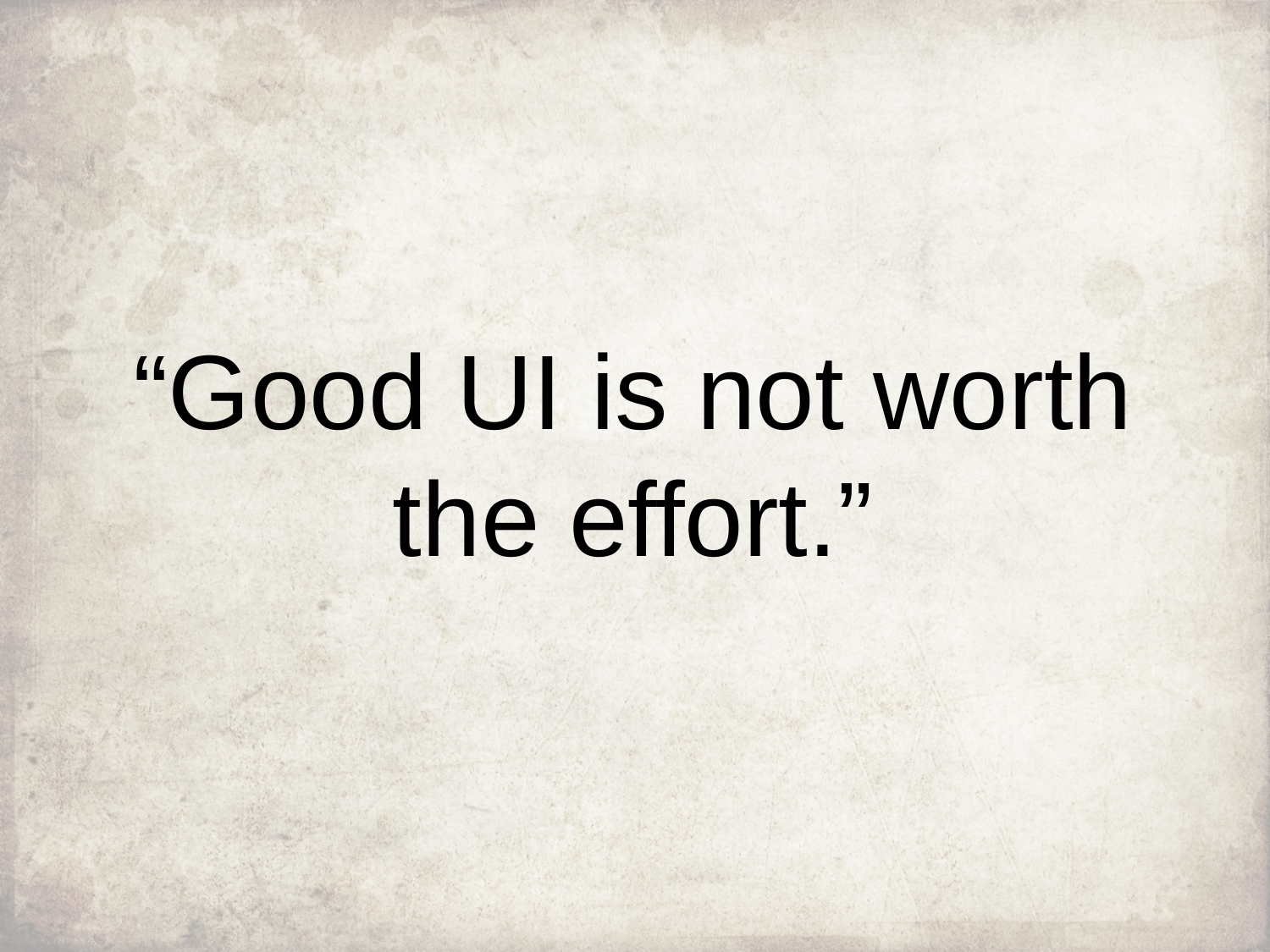

“Good UI is not worth
the effort.”